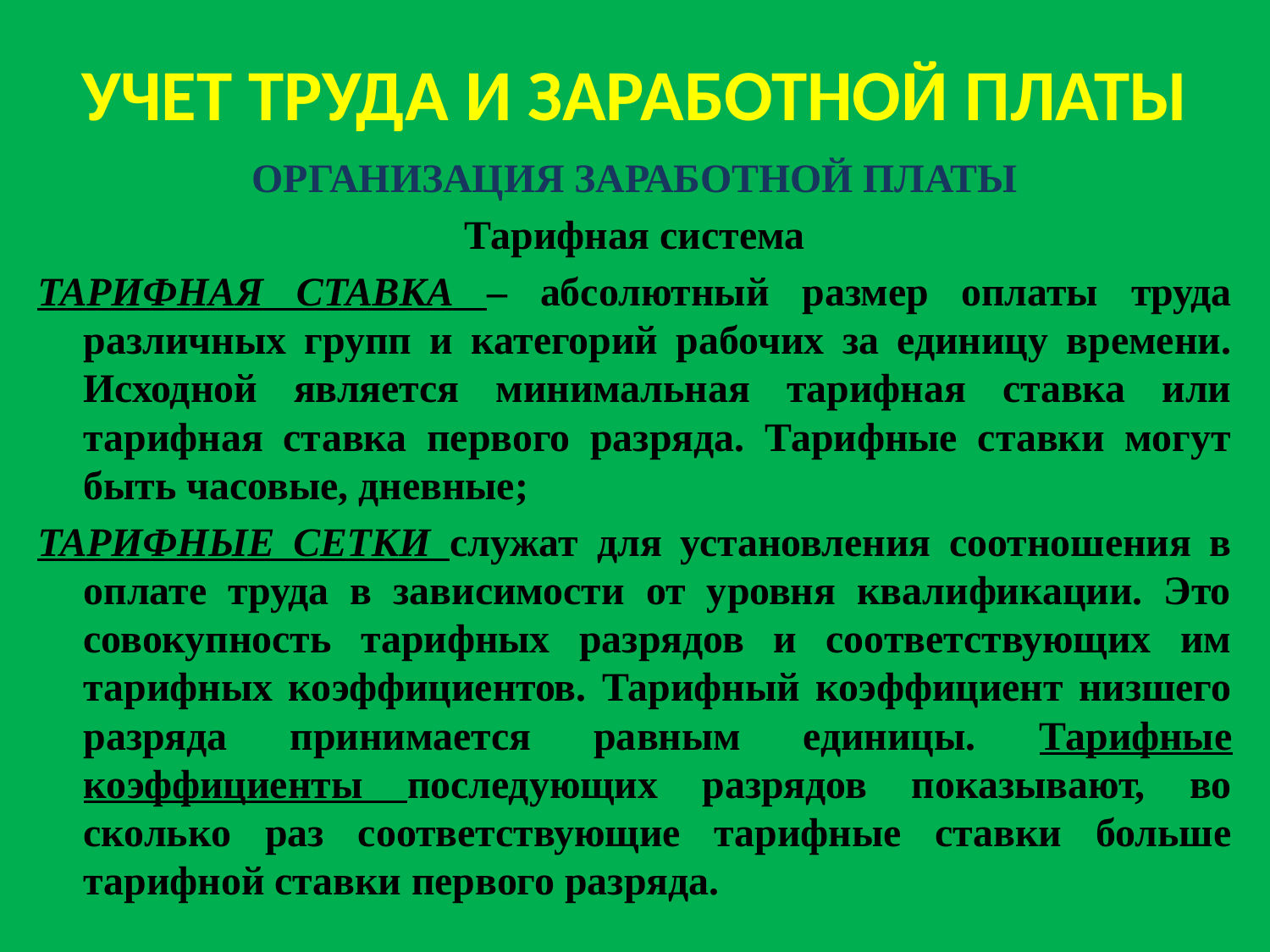

# УЧЕТ ТРУДА И ЗАРАБОТНОЙ ПЛАТЫ
ОРГАНИЗАЦИЯ ЗАРАБОТНОЙ ПЛАТЫ
Тарифная система
ТАРИФНАЯ СТАВКА – абсолютный размер оплаты труда различных групп и категорий рабочих за единицу времени. Исходной является минимальная тарифная ставка или тарифная ставка первого разряда. Тарифные ставки могут быть часовые, дневные;
ТАРИФНЫЕ СЕТКИ служат для установления соотношения в оплате труда в зависимости от уровня квалификации. Это совокупность тарифных разрядов и соответствующих им тарифных коэффициентов. Тарифный коэффициент низшего разряда принимается равным единицы. Тарифные коэффициенты последующих разрядов показывают, во сколько раз соответствующие тарифные ставки больше тарифной ставки первого разряда.